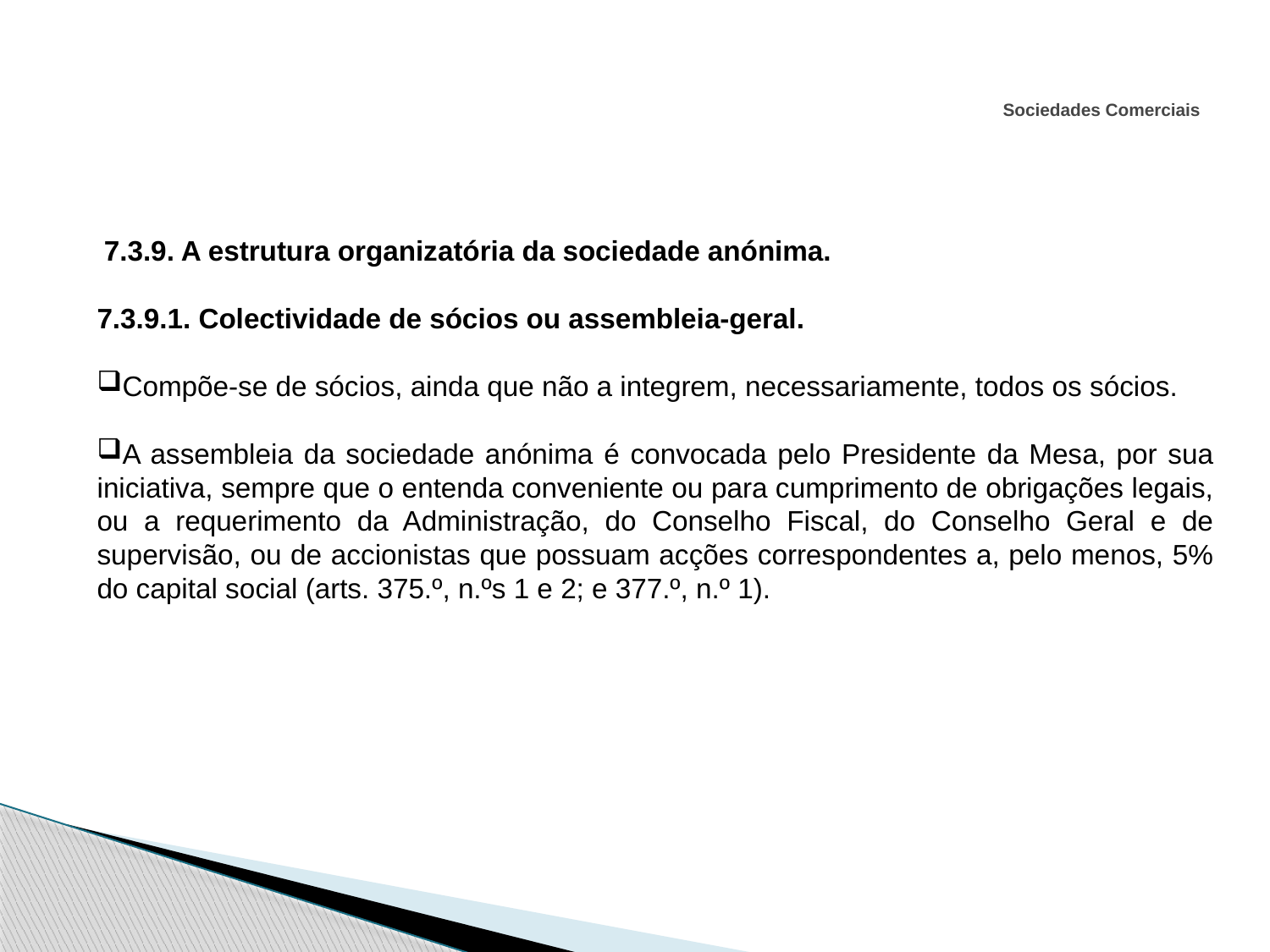

# Sociedades Comerciais
 7.3.9. A estrutura organizatória da sociedade anónima.

7.3.9.1. Colectividade de sócios ou assembleia-geral.

Compõe-se de sócios, ainda que não a integrem, necessariamente, todos os sócios.

A assembleia da sociedade anónima é convocada pelo Presidente da Mesa, por sua iniciativa, sempre que o entenda conveniente ou para cumprimento de obrigações legais, ou a requerimento da Administração, do Conselho Fiscal, do Conselho Geral e de supervisão, ou de accionistas que possuam acções correspondentes a, pelo menos, 5% do capital social (arts. 375.º, n.ºs 1 e 2; e 377.º, n.º 1).